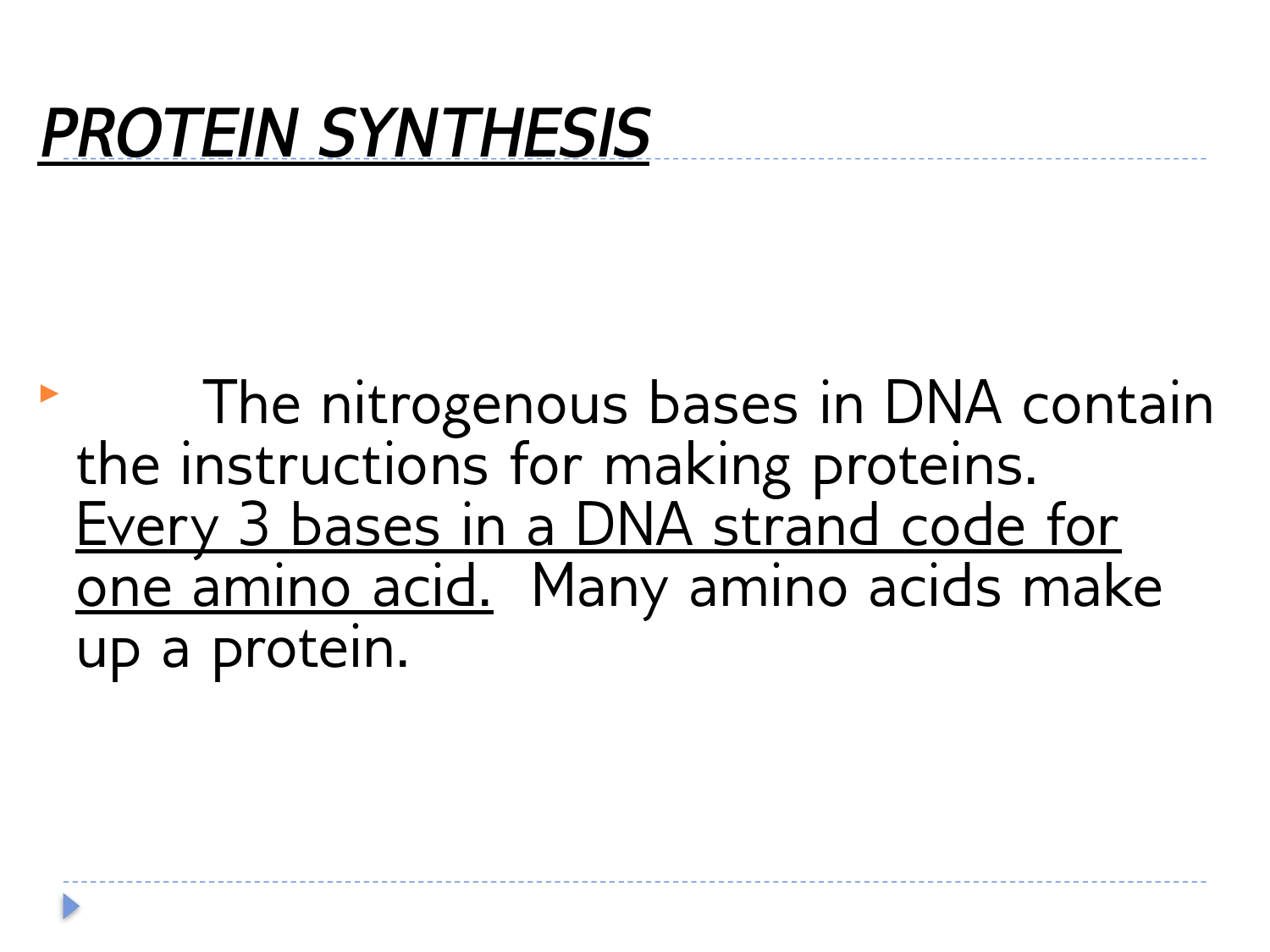

PROTEIN SYNTHESIS

	The nitrogenous bases in DNA contain the instructions for making proteins.  Every 3 bases in a DNA strand code for one amino acid.  Many amino acids make up a protein.